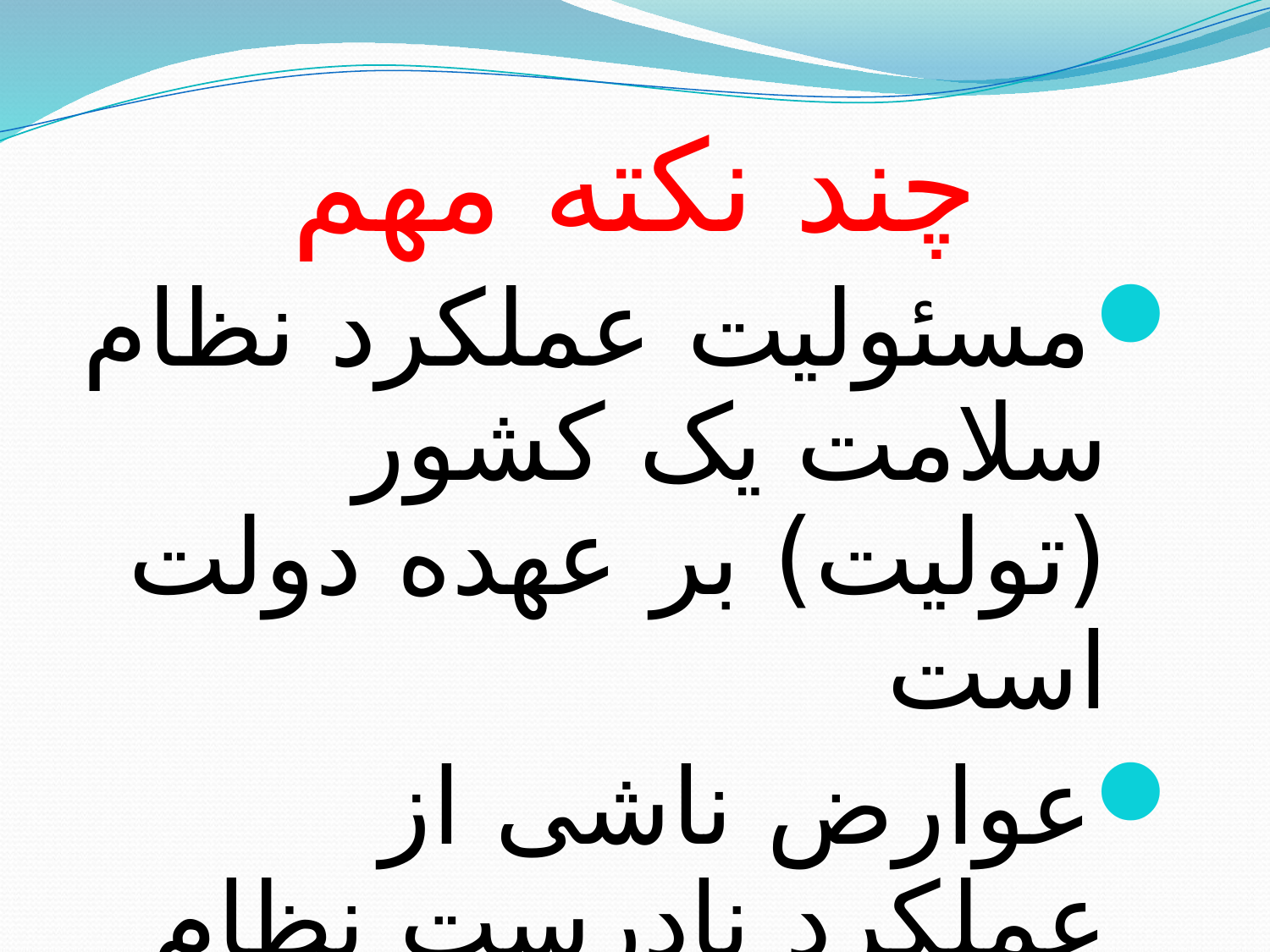

# چند نکته مهم
مسئولیت عملکرد نظام سلامت یک کشور (تولیت) بر عهده دولت است
عوارض ناشی از عملکرد نادرست نظام سلامت، بیشتر متوجه فقرا است